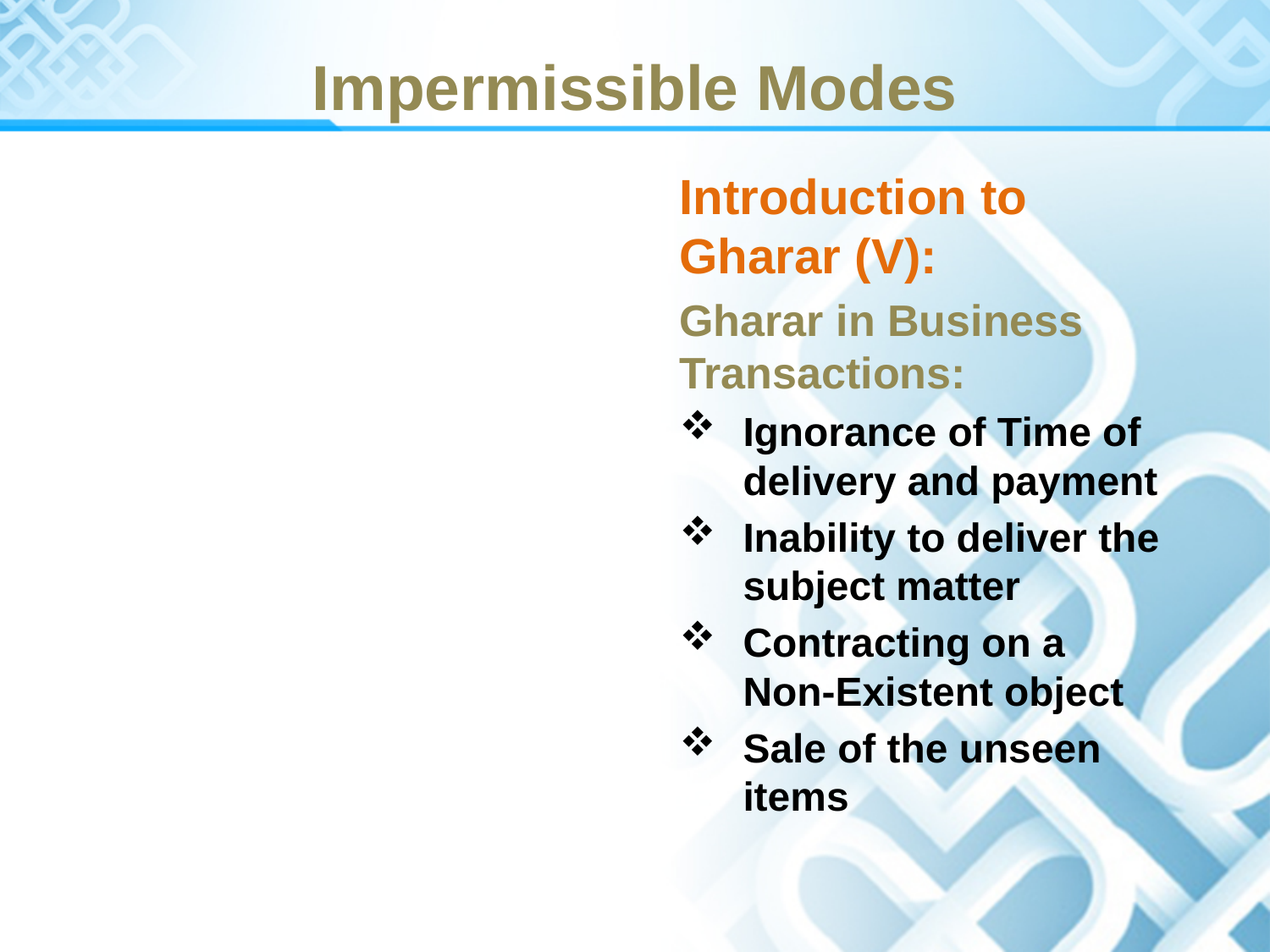

Impermissible Modes
Introduction to Gharar (V):
Gharar in Business Transactions:
Ignorance of Time of delivery and payment
Inability to deliver the subject matter
Contracting on a Non-Existent object
Sale of the unseen items